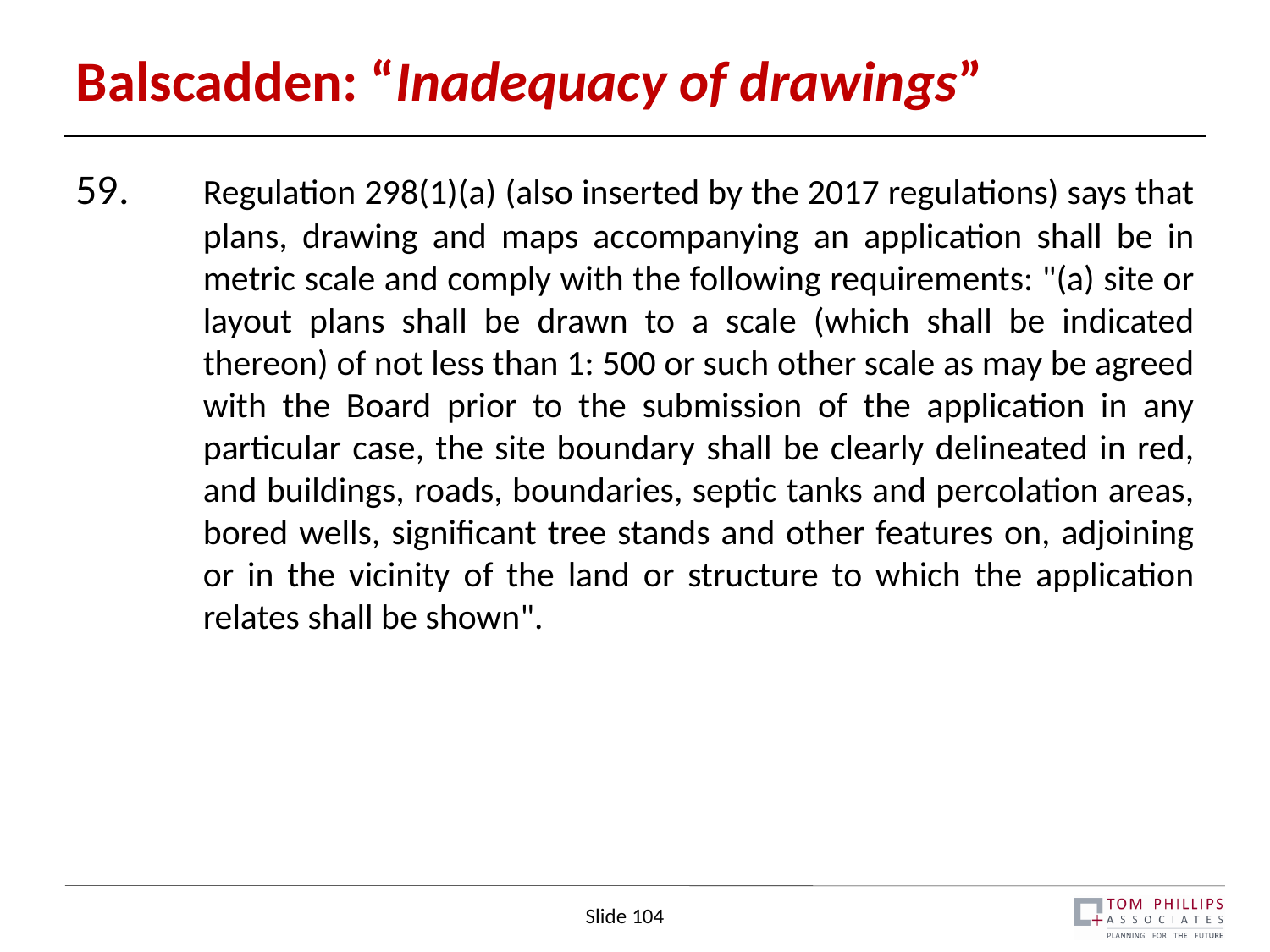

# Balscadden: “Inadequacy of drawings”
59.	Regulation 298(1)(a) (also inserted by the 2017 regulations) says that 	plans, drawing and maps accompanying an application shall be in 	metric scale and comply with the following requirements: "(a) site or 	layout plans shall be drawn to a scale (which shall be indicated 	thereon) of not less than 1: 500 or such other scale as may be agreed 	with the Board prior to the submission of the application in any 	particular case, the site boundary shall be clearly delineated in red, 	and buildings, roads, boundaries, septic tanks and percolation areas, 	bored wells, significant tree stands and other features on, adjoining 	or in the vicinity of the land or structure to which the application 	relates shall be shown".